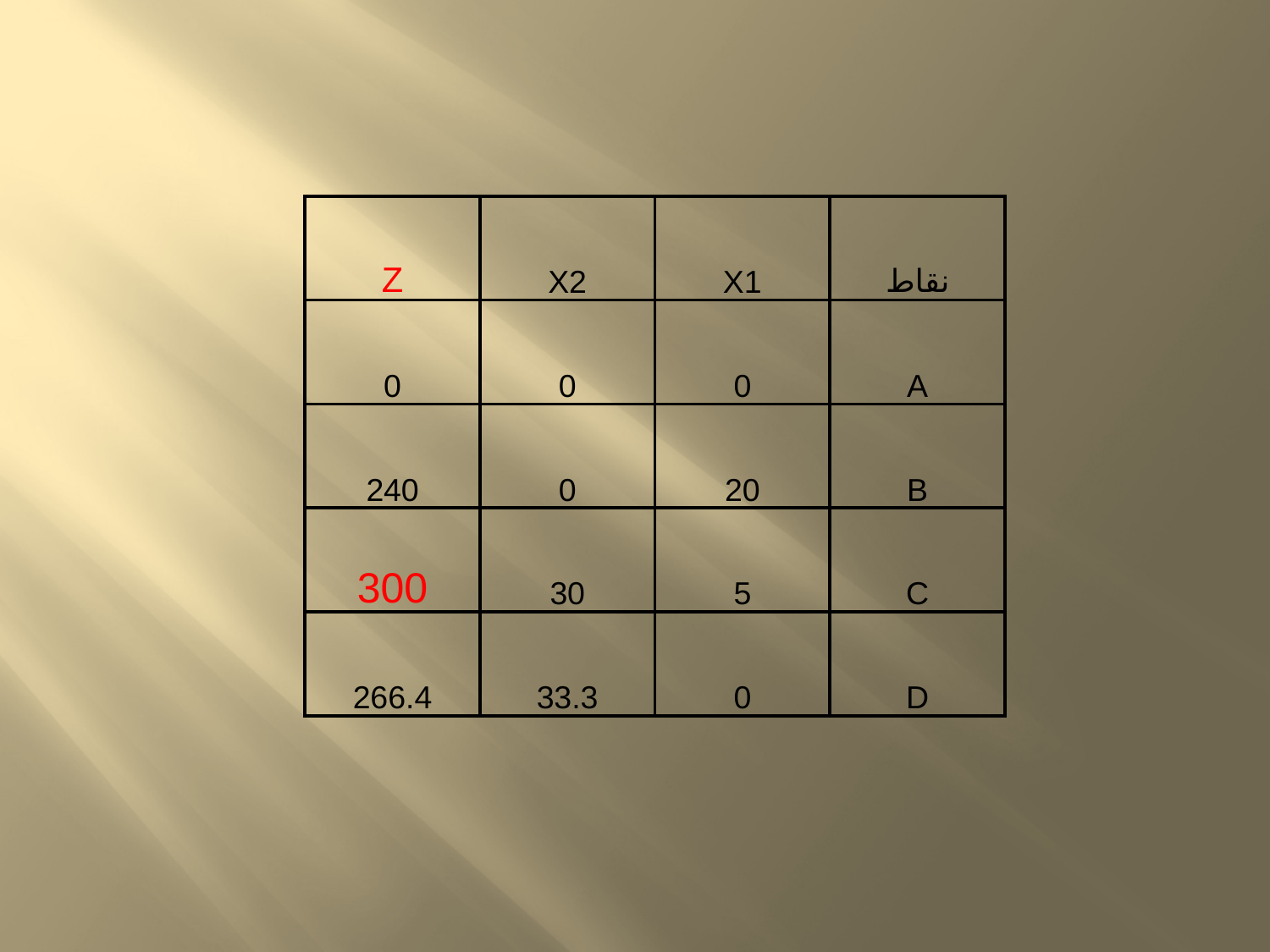

| Z | X2 | X1 | نقاط |
| --- | --- | --- | --- |
| 0 | 0 | 0 | A |
| 240 | 0 | 20 | B |
| 300 | 30 | 5 | C |
| 266.4 | 33.3 | 0 | D |